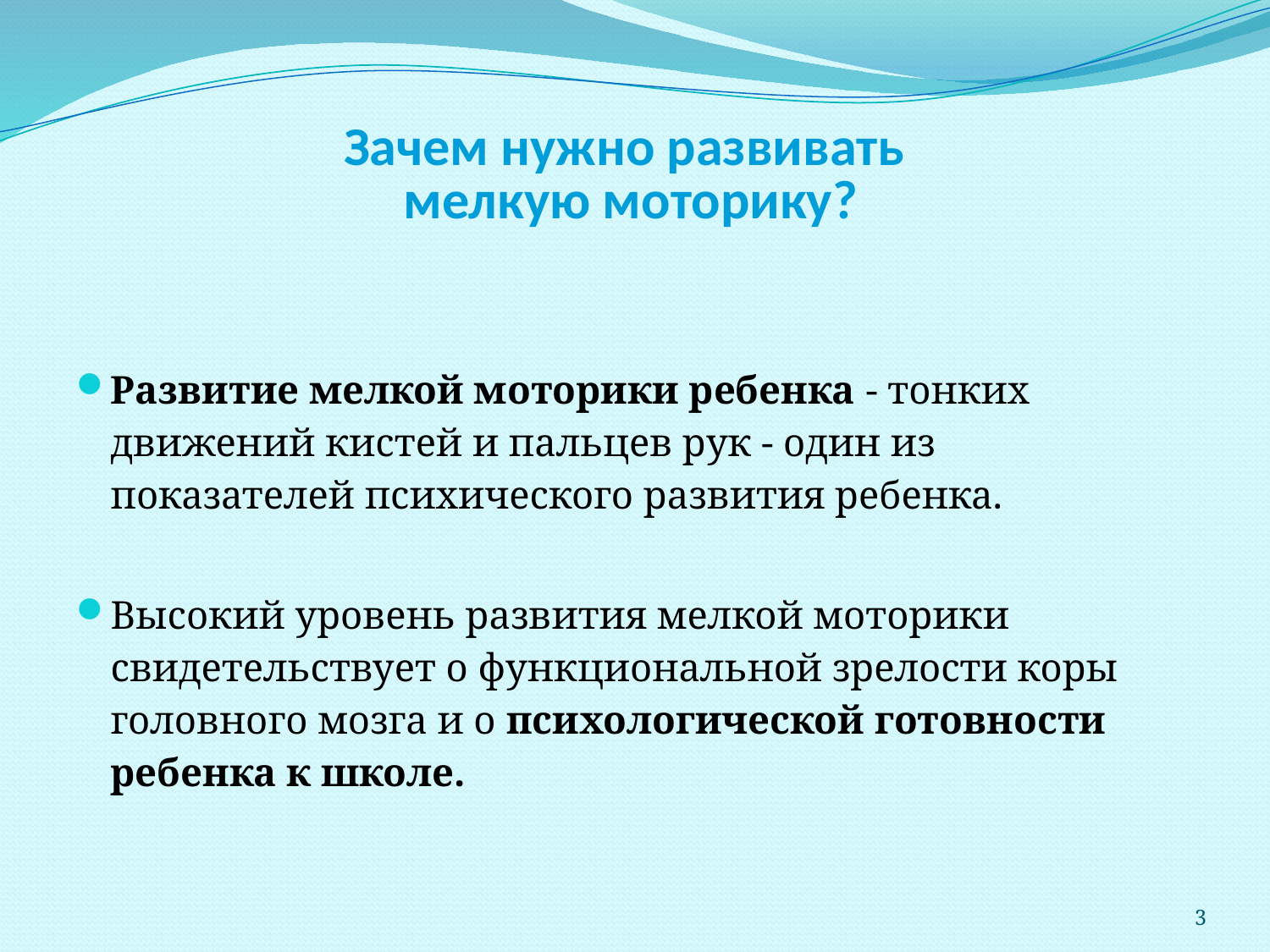

# Зачем нужно развивать мелкую моторику?

Развитие мелкой моторики ребенка - тонких движений кистей и пальцев рук - один из показателей психического развития ребенка.

Высокий уровень развития мелкой моторики свидетельствует о функциональной зрелости коры головного мозга и о психологической готовности ребенка к школе.

3